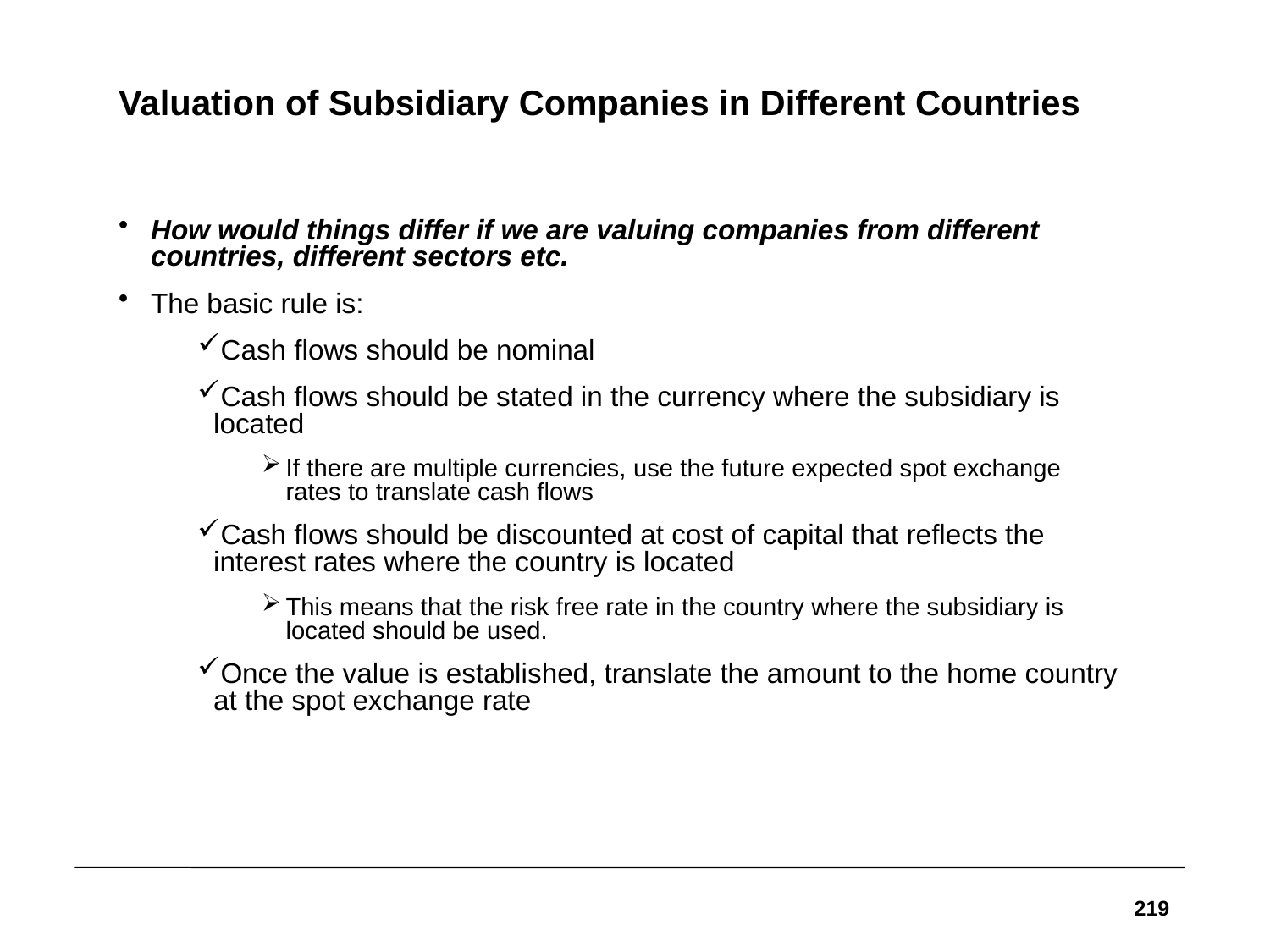

# Valuation of Subsidiary Companies in Different Countries
How would things differ if we are valuing companies from different countries, different sectors etc.
The basic rule is:
Cash flows should be nominal
Cash flows should be stated in the currency where the subsidiary is located
If there are multiple currencies, use the future expected spot exchange rates to translate cash flows
Cash flows should be discounted at cost of capital that reflects the interest rates where the country is located
This means that the risk free rate in the country where the subsidiary is located should be used.
Once the value is established, translate the amount to the home country at the spot exchange rate